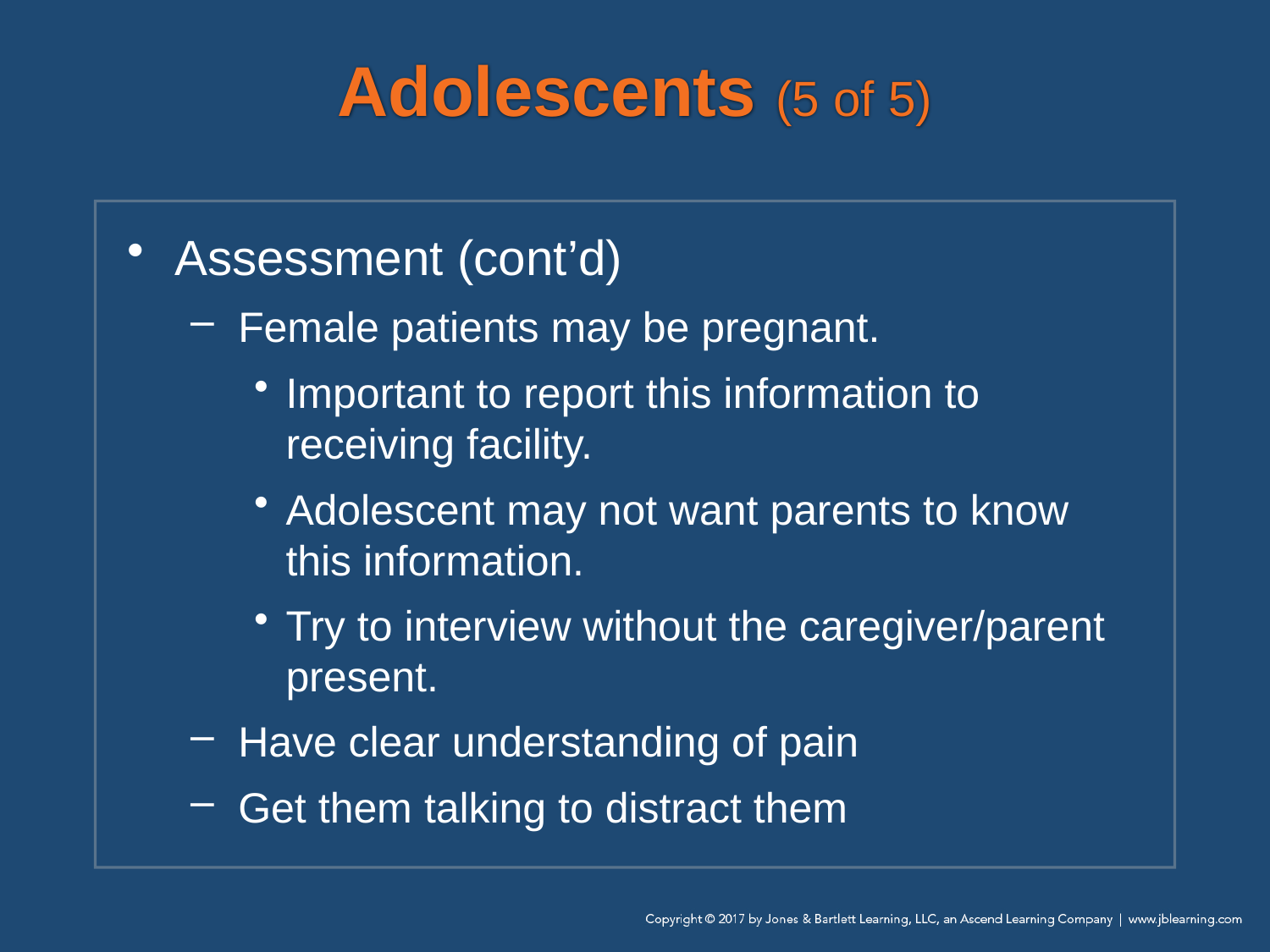

# Adolescents (5 of 5)
Assessment (cont’d)
Female patients may be pregnant.
Important to report this information to receiving facility.
Adolescent may not want parents to know this information.
Try to interview without the caregiver/parent present.
Have clear understanding of pain
Get them talking to distract them